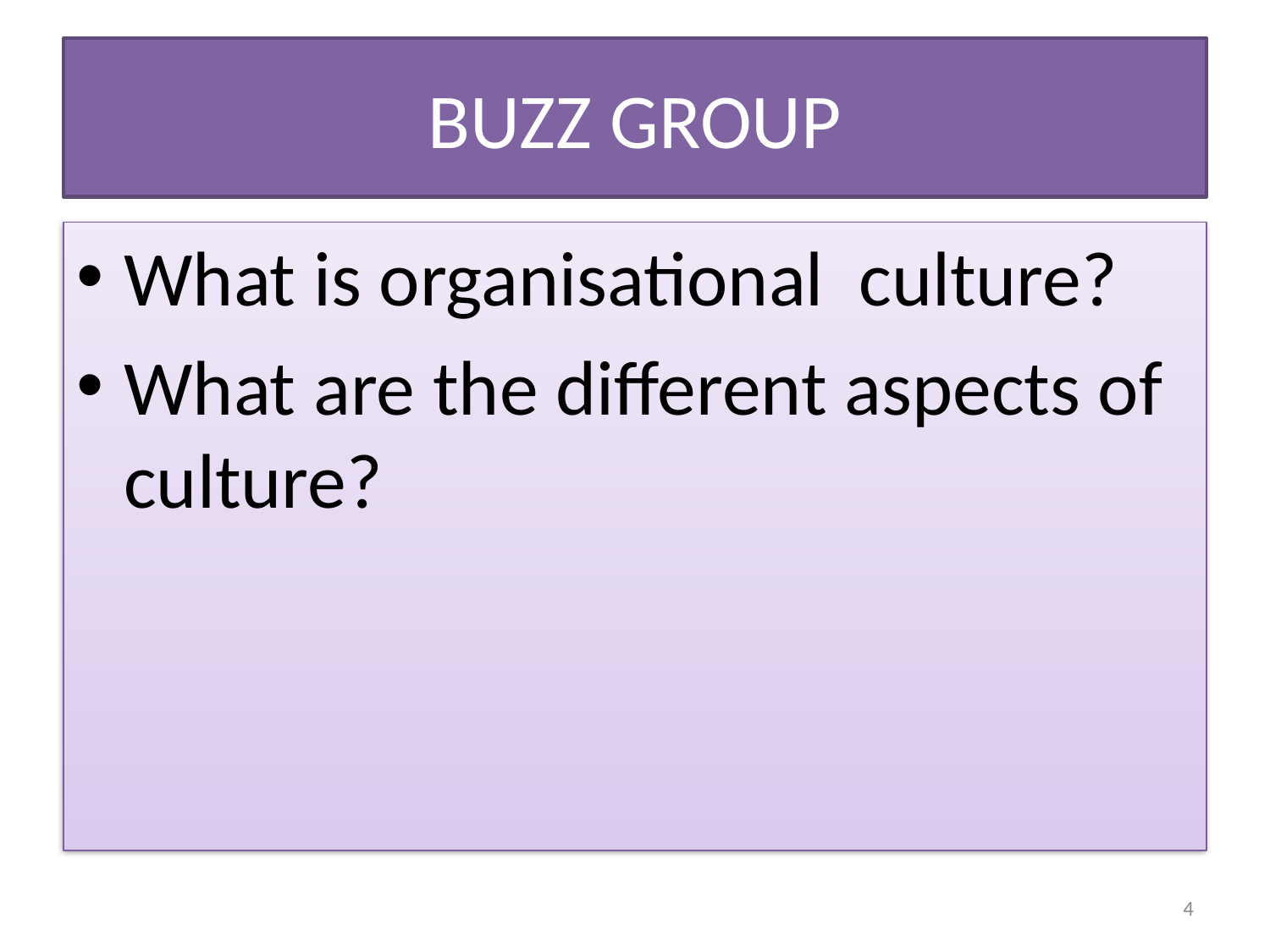

# BUZZ GROUP
What is organisational  culture?
What are the different aspects of culture?
4